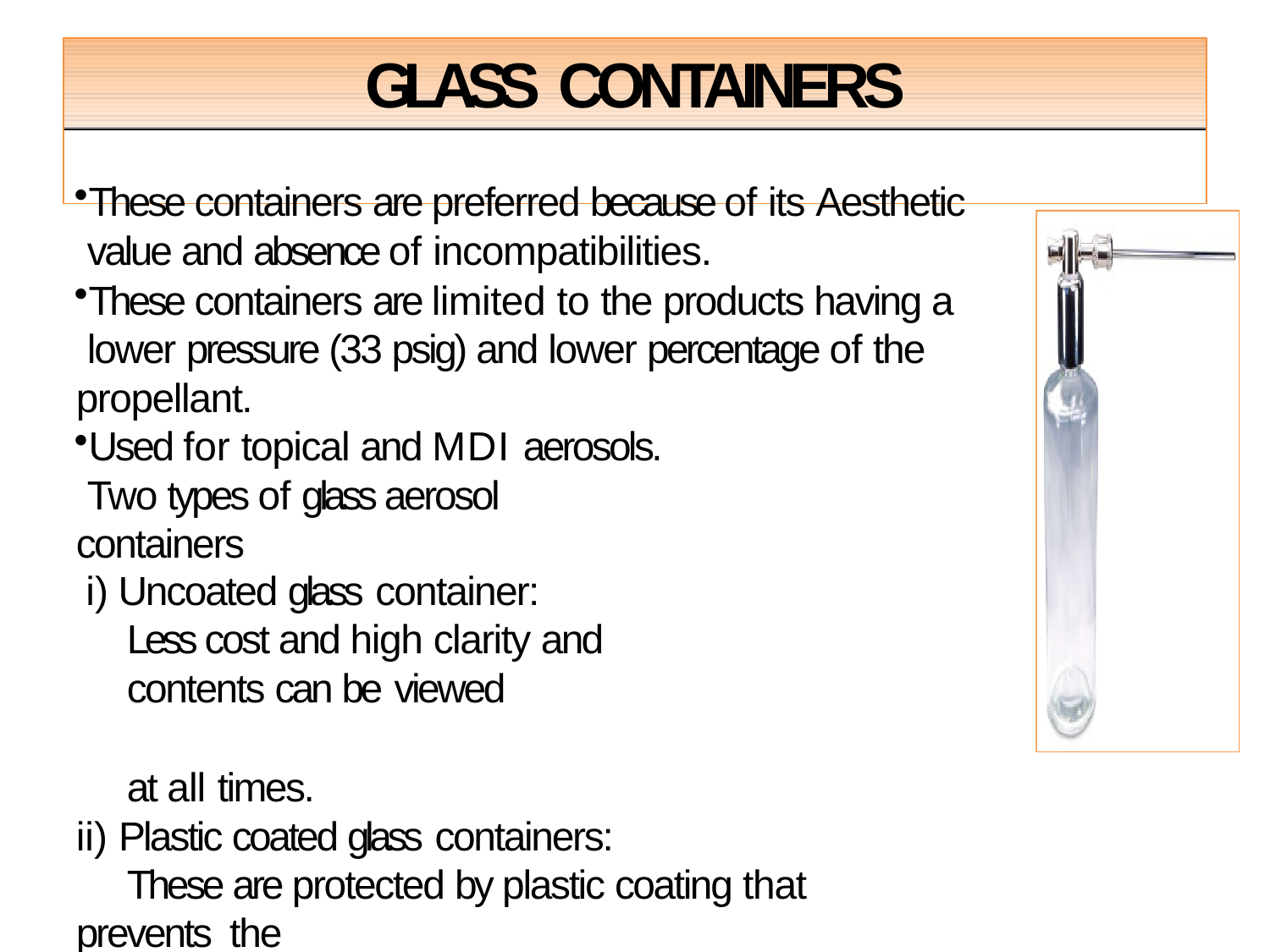

# GLASS CONTAINERS
These containers are preferred because of its Aesthetic  value and absence of incompatibilities.
These containers are limited to the products having a  lower pressure (33 psig) and lower percentage of the  propellant.
Used for topical and MDI aerosols.  Two types of glass aerosol containers
Uncoated glass container:
Less cost and high clarity and contents can be viewed

at all times.
Plastic coated glass containers:
These are protected by plastic coating that prevents  the
glass from shattering in the event of breakage.